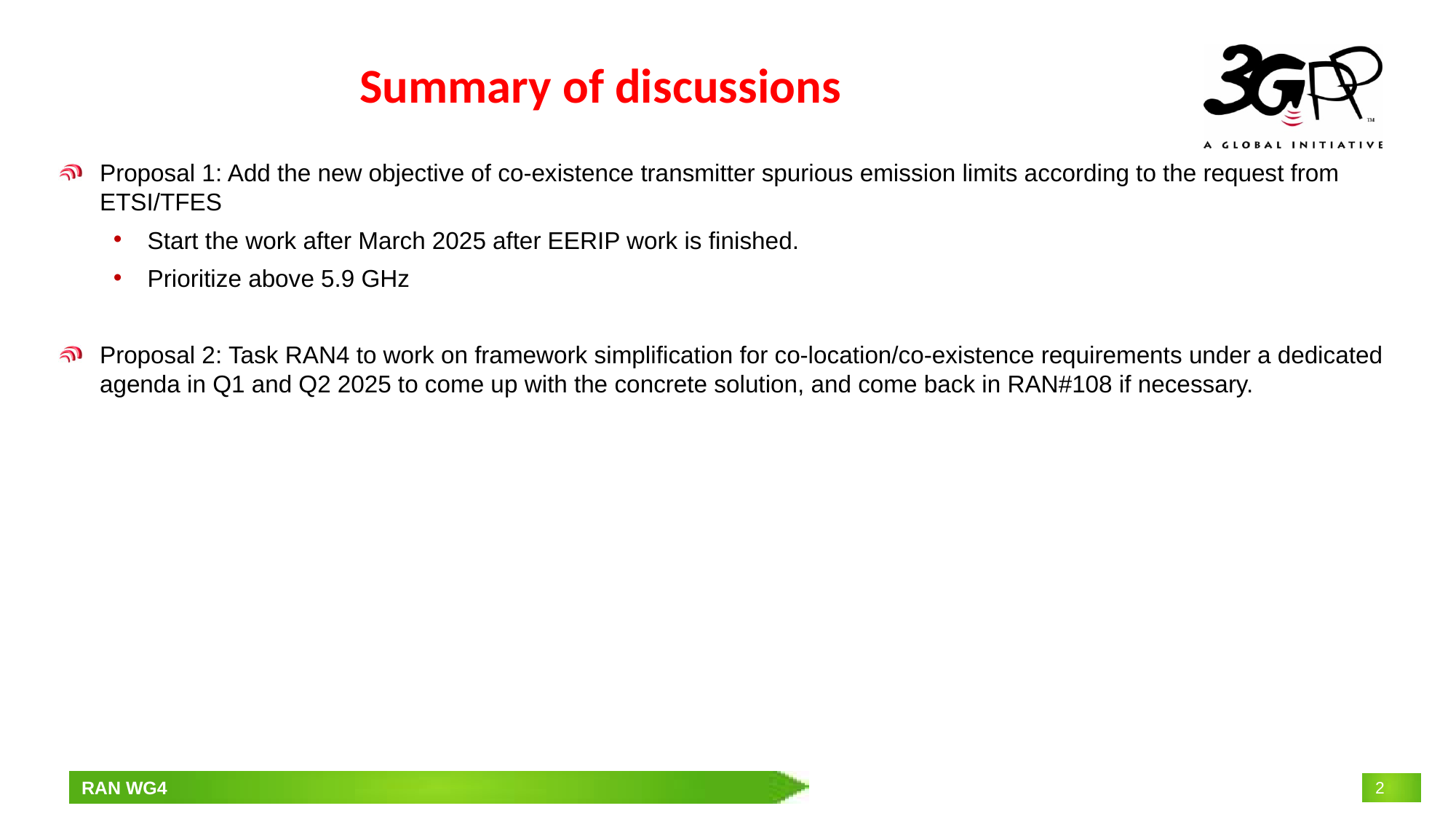

# Summary of discussions
Proposal 1: Add the new objective of co-existence transmitter spurious emission limits according to the request from ETSI/TFES
Start the work after March 2025 after EERIP work is finished.
Prioritize above 5.9 GHz

Proposal 2: Task RAN4 to work on framework simplification for co-location/co-existence requirements under a dedicated agenda in Q1 and Q2 2025 to come up with the concrete solution, and come back in RAN#108 if necessary.